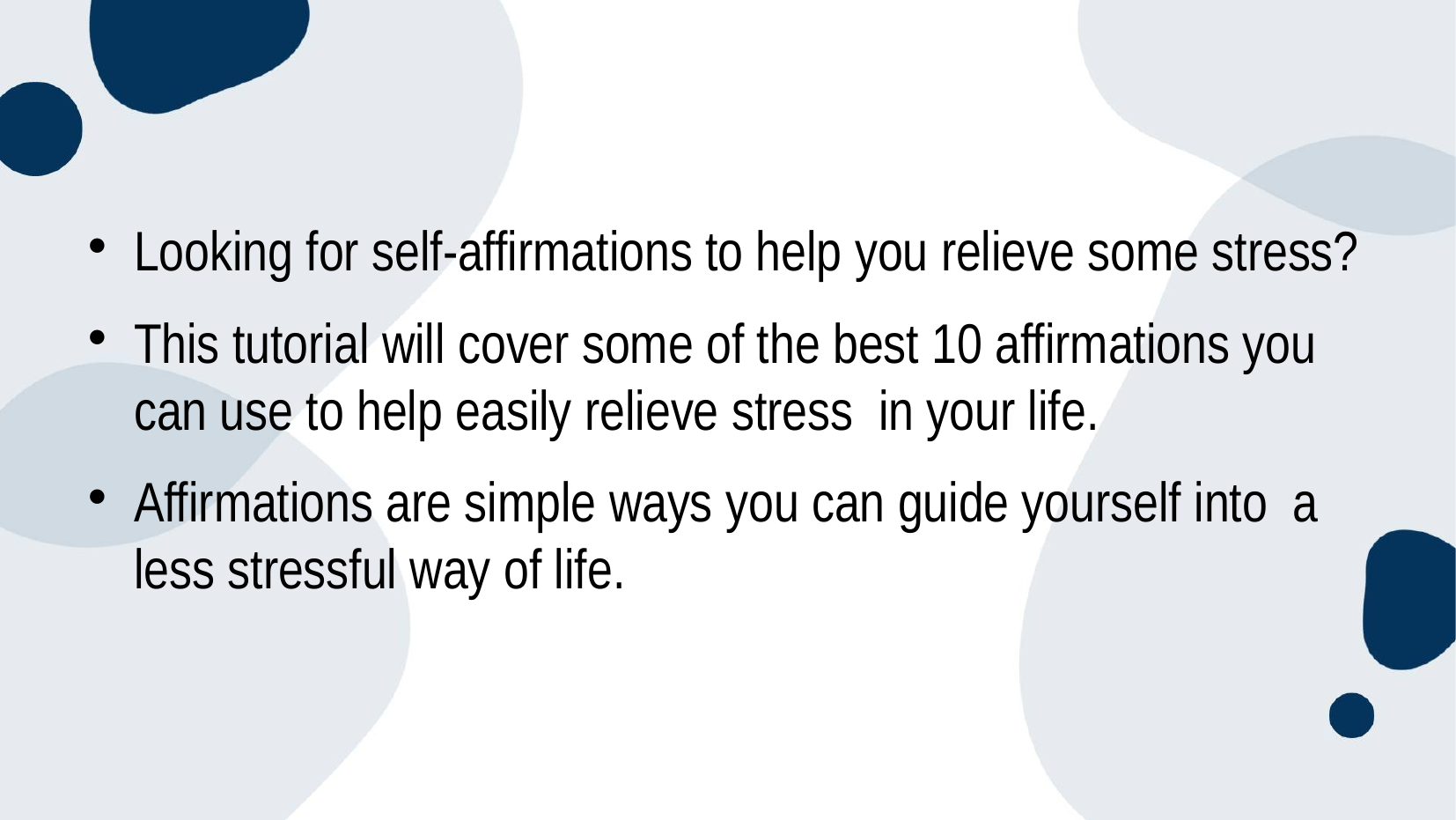

Looking for self-affirmations to help you relieve some stress?
This tutorial will cover some of the best 10 affirmations you can use to help easily relieve stress  in your life.
Affirmations are simple ways you can guide yourself into  a less stressful way of life.